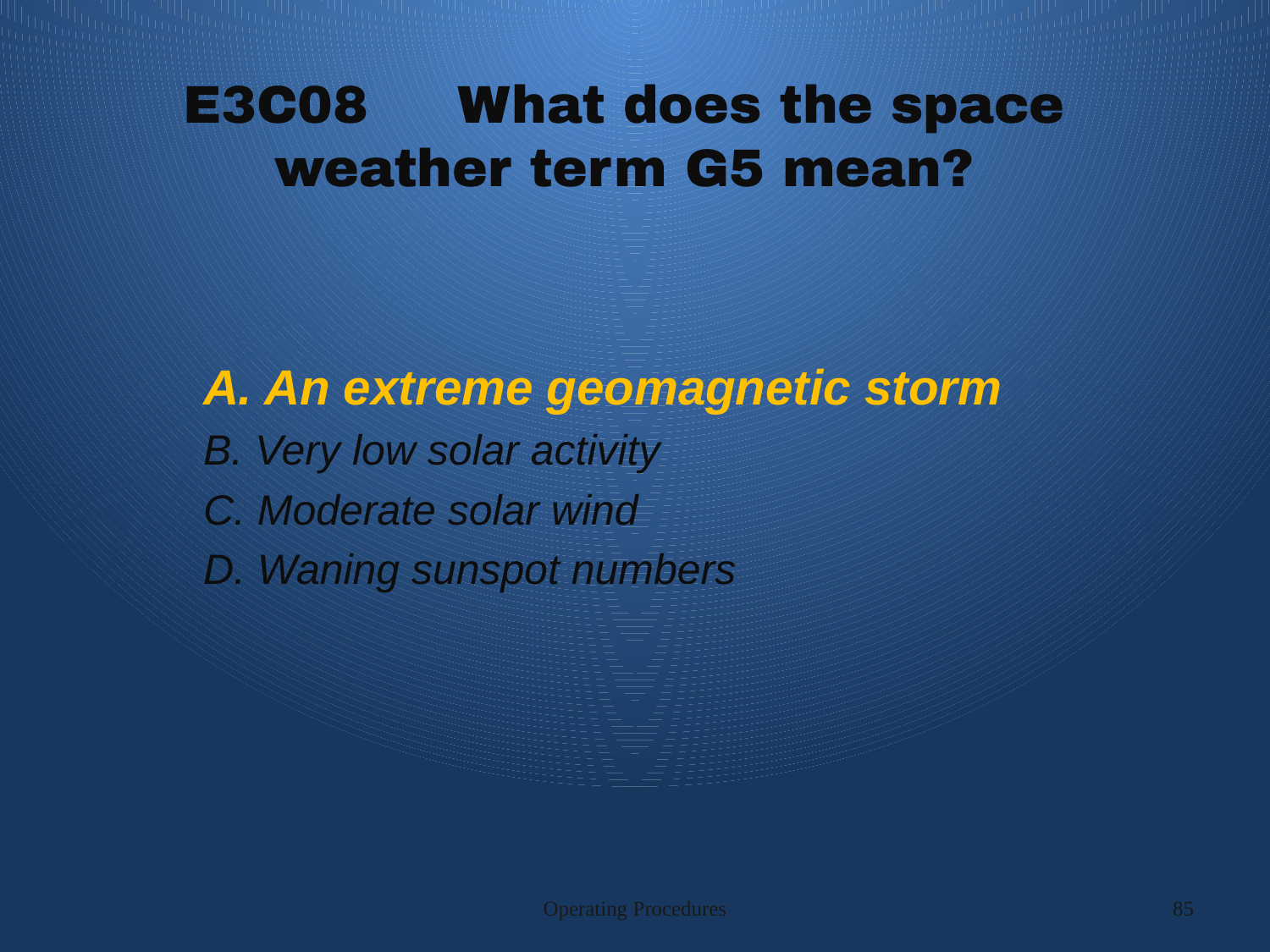

# E3C08     What does the space weather term G5 mean?
A. An extreme geomagnetic storm
B. Very low solar activity
C. Moderate solar wind
D. Waning sunspot numbers
Operating Procedures
85